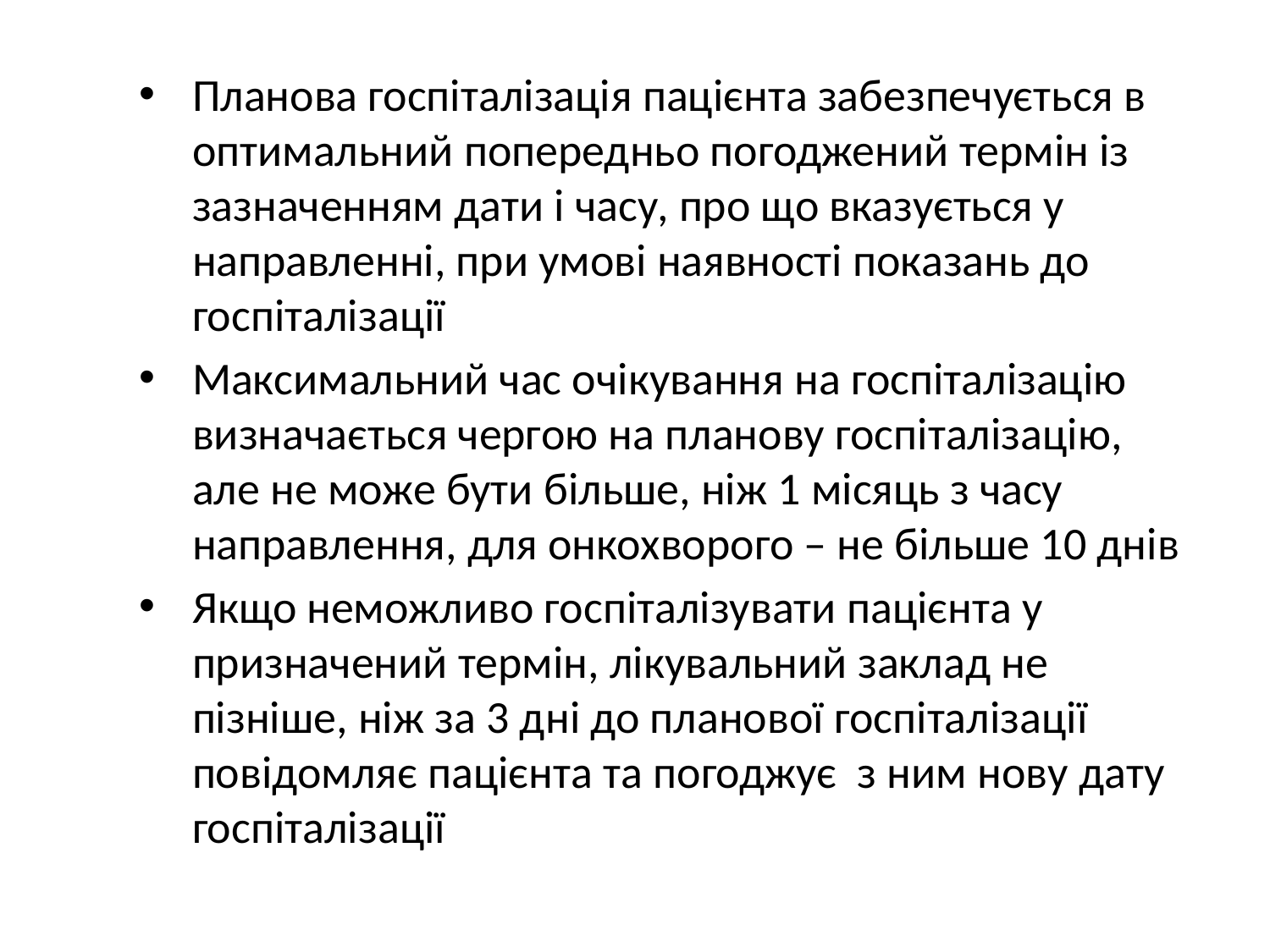

Планова госпіталізація пацієнта забезпечується в оптимальний попередньо погоджений термін із зазначенням дати і часу, про що вказується у направленні, при умові наявності показань до госпіталізації
Максимальний час очікування на госпіталізацію визначається чергою на планову госпіталізацію, але не може бути більше, ніж 1 місяць з часу направлення, для онкохворого – не більше 10 днів
Якщо неможливо госпіталізувати пацієнта у призначений термін, лікувальний заклад не пізніше, ніж за 3 дні до планової госпіталізації повідомляє пацієнта та погоджує  з ним нову дату госпіталізації